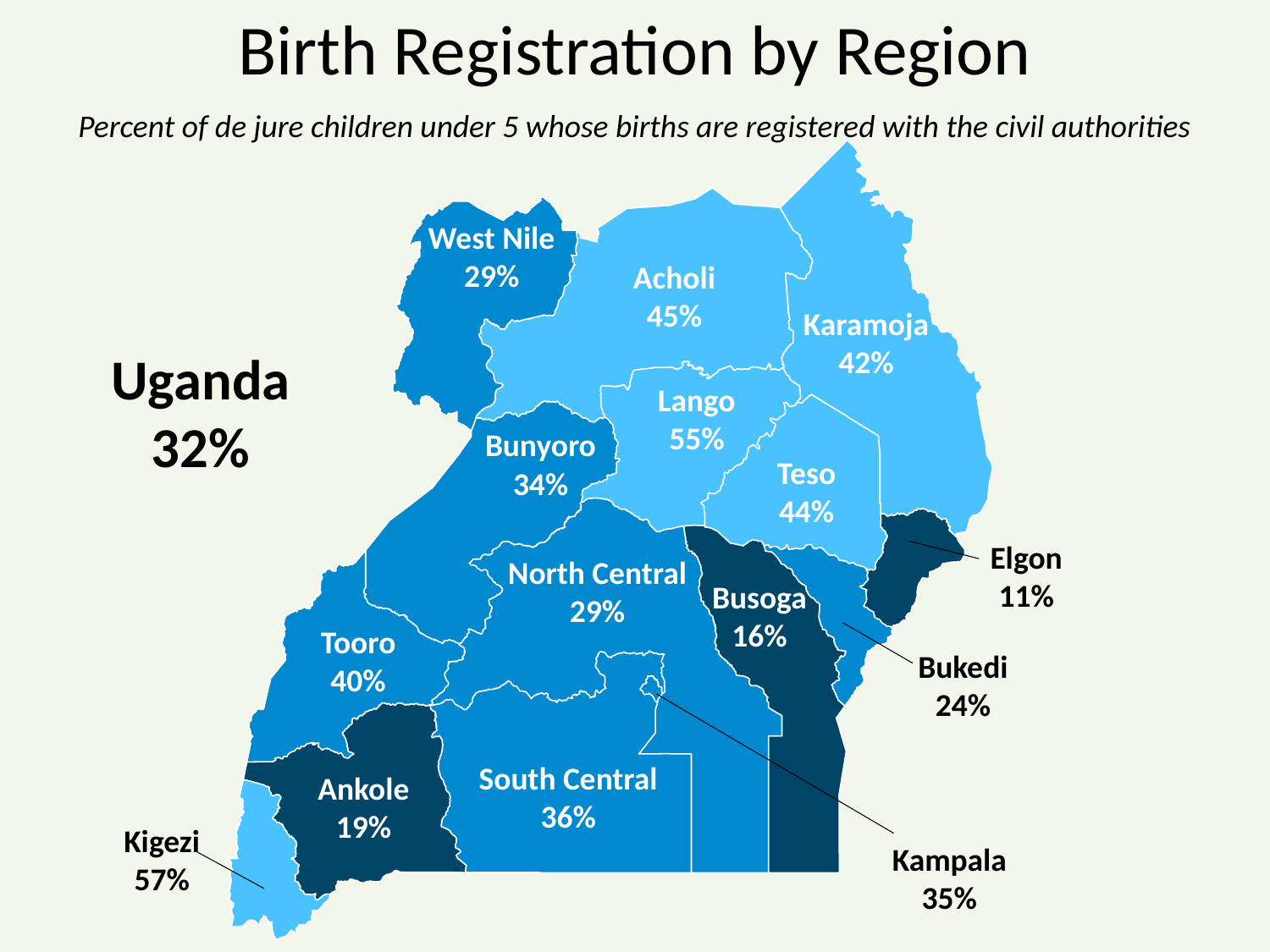

# Birth Registration by Region
Percent of de jure children under 5 whose births are registered with the civil authorities

West Nile
29%
Acholi
45%
Karamoja
42%
Uganda
32%

Lango
55%

Bunyoro
34%
Teso
44%

Elgon
11%

North Central
29%

Busoga
16%
Tooro
40%
Bukedi
24%

South Central
36%
Ankole
19%

Kigezi
57%
Kampala
35%